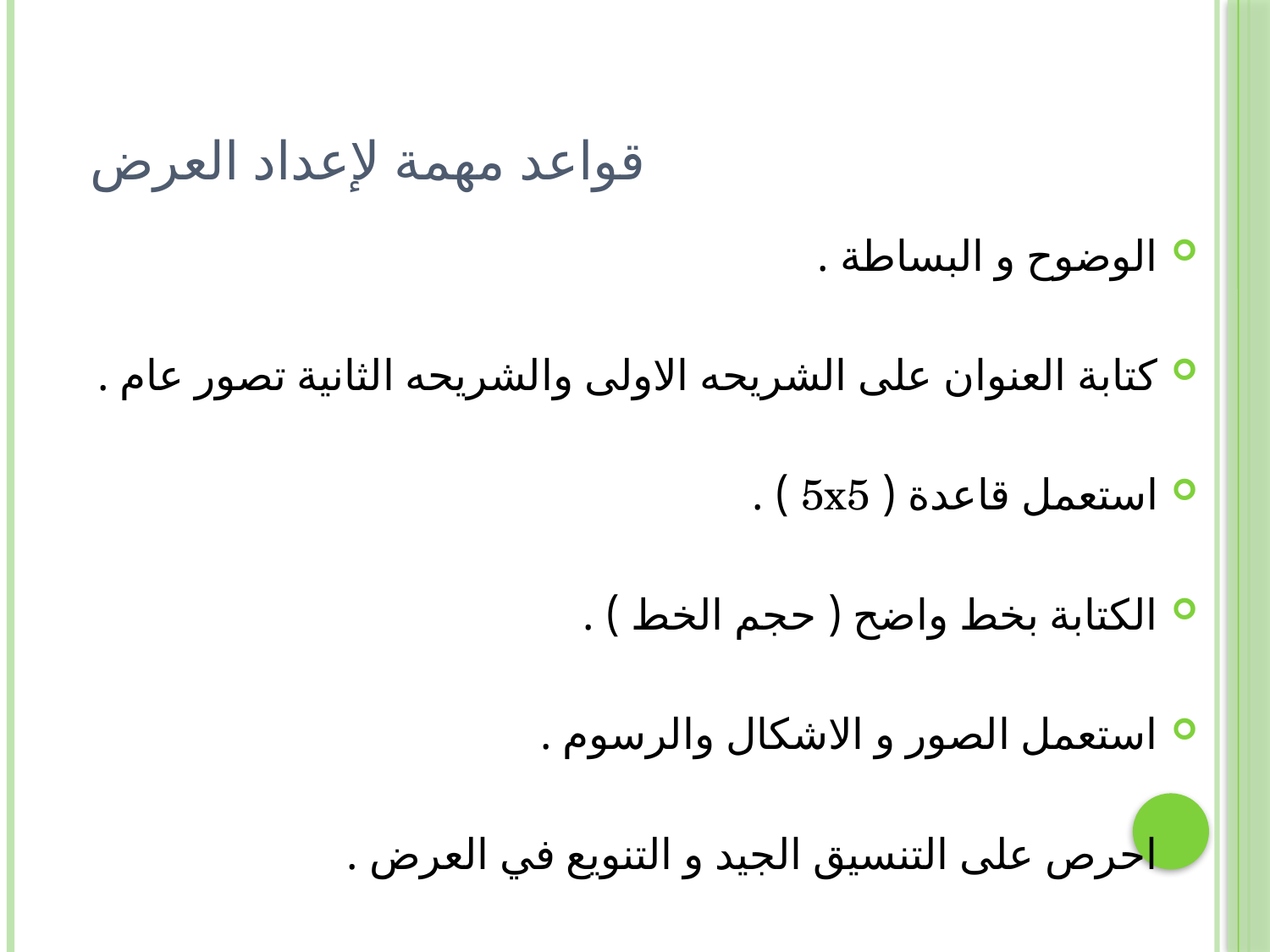

# قواعد مهمة لإعداد العرض
الوضوح و البساطة .

كتابة العنوان على الشريحه الاولى والشريحه الثانية تصور عام .

استعمل قاعدة ( 5x5 ) .

الكتابة بخط واضح ( حجم الخط ) .

استعمل الصور و الاشكال والرسوم .

احرص على التنسيق الجيد و التنويع في العرض .